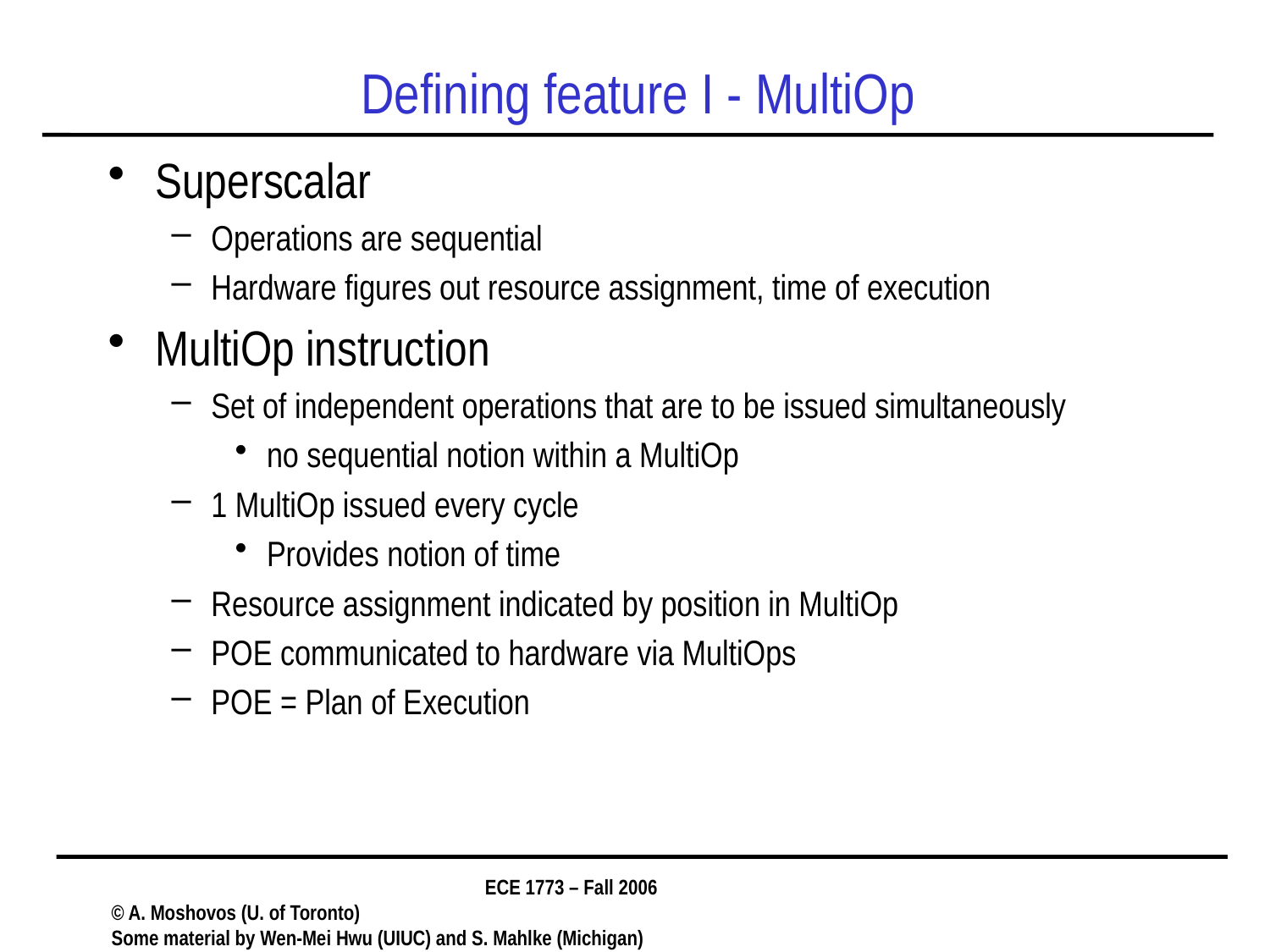

# Defining feature I - MultiOp
Superscalar
Operations are sequential
Hardware figures out resource assignment, time of execution
MultiOp instruction
Set of independent operations that are to be issued simultaneously
no sequential notion within a MultiOp
1 MultiOp issued every cycle
Provides notion of time
Resource assignment indicated by position in MultiOp
POE communicated to hardware via MultiOps
POE = Plan of Execution

ECE 1773 – Fall 2006
© A. Moshovos (U. of Toronto)
Some material by Wen-Mei Hwu (UIUC) and S. Mahlke (Michigan)